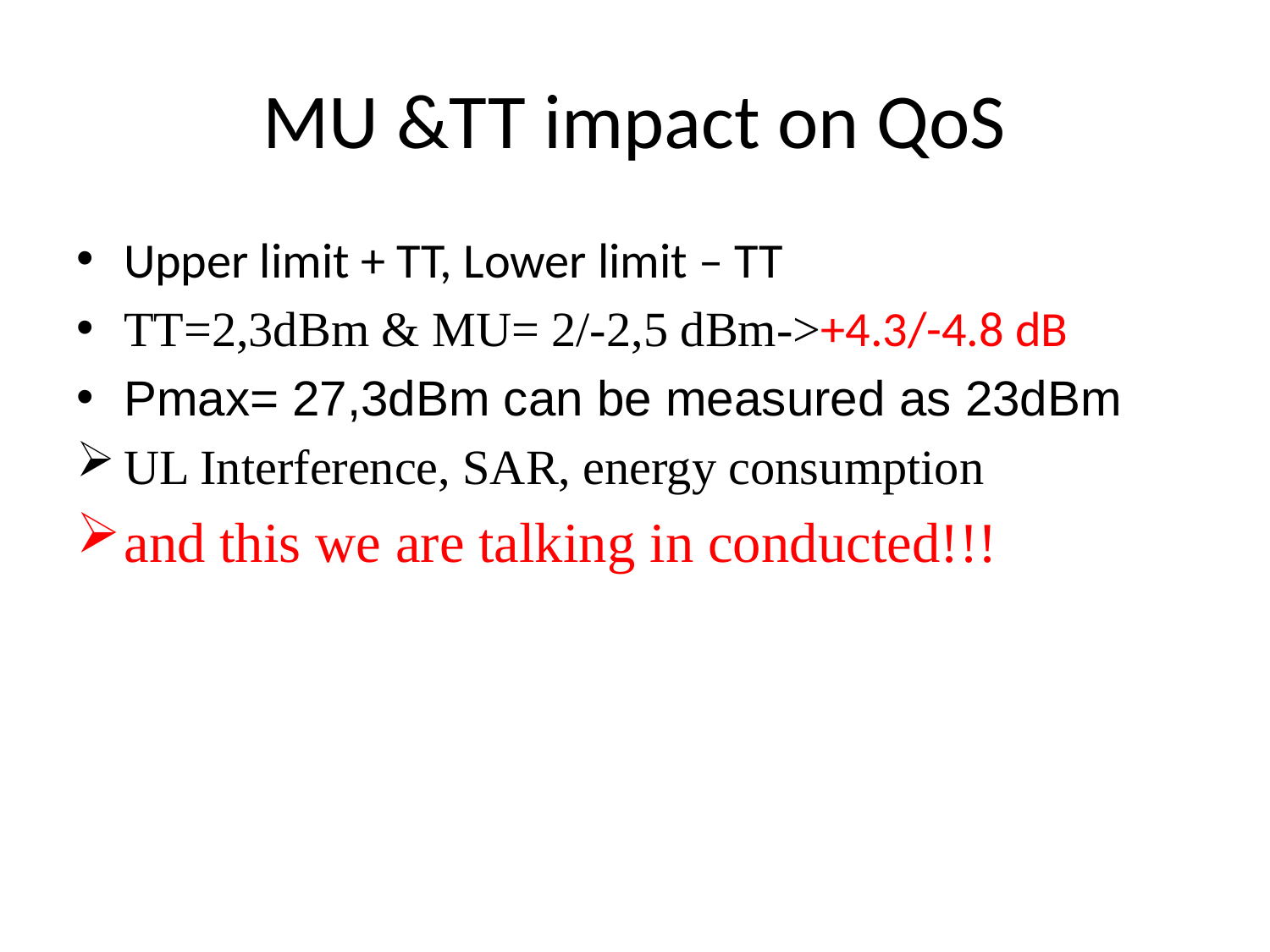

# MU &TT impact on QoS
Upper limit + TT, Lower limit – TT
TT=2,3dBm & MU= 2/-2,5 dBm->+4.3/-4.8 dB
Pmax= 27,3dBm can be measured as 23dBm
UL Interference, SAR, energy consumption
and this we are talking in conducted!!!